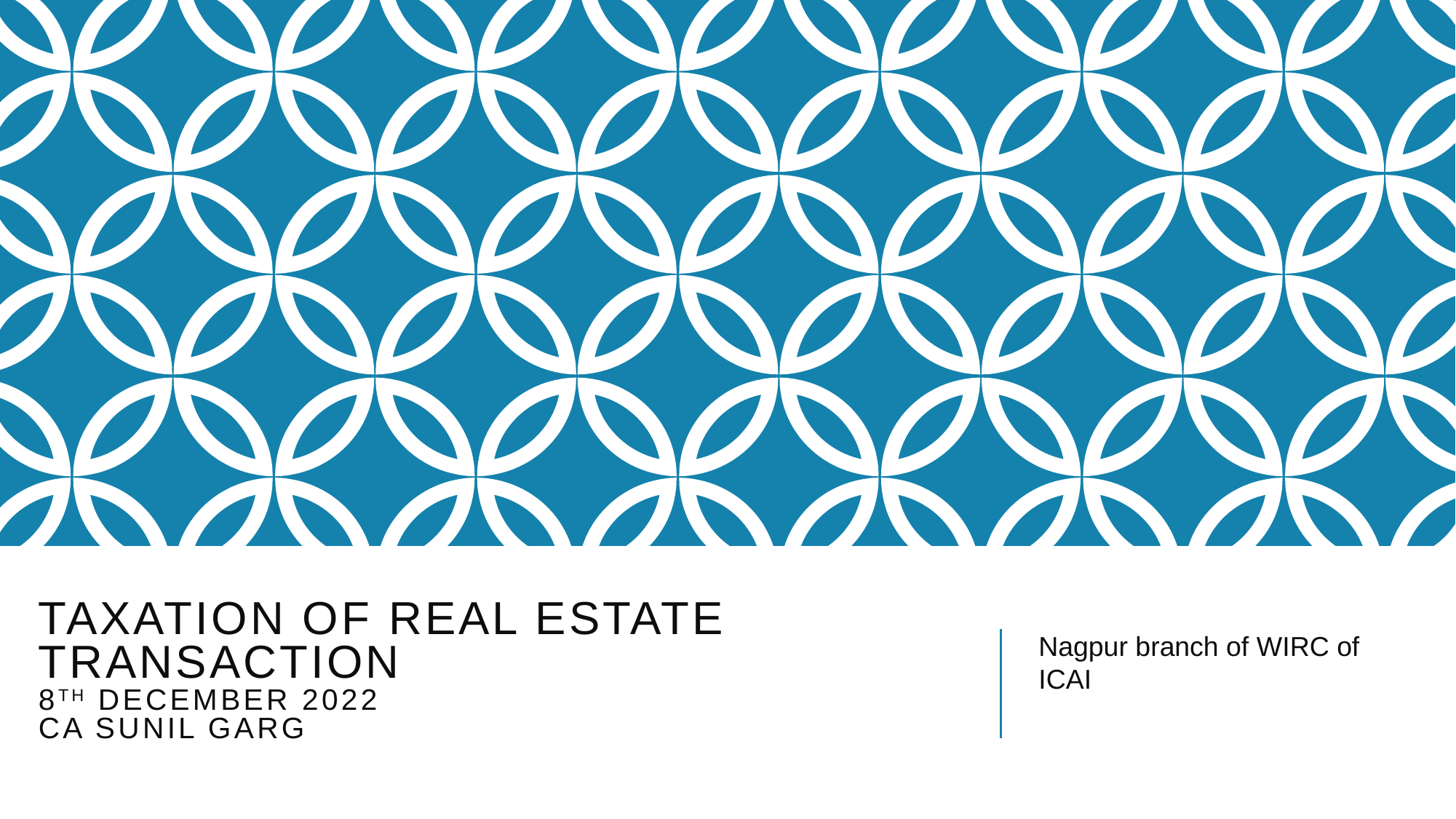

# Taxation of real estate transaction 8th December 2022 CA SUNIL GARG
Nagpur branch of WIRC of ICAI